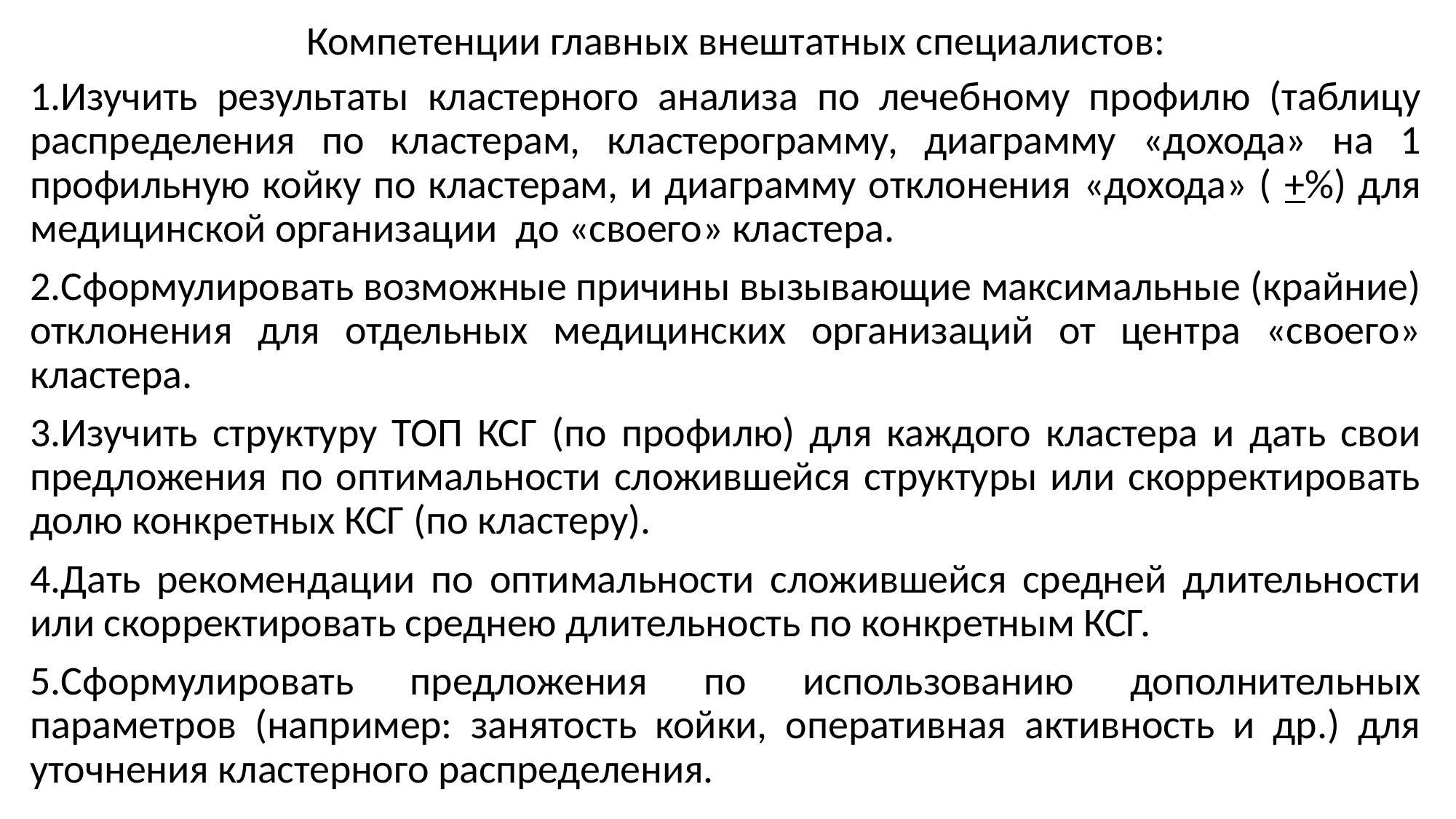

# Компетенции главных внештатных специалистов:
1.Изучить результаты кластерного анализа по лечебному профилю (таблицу распределения по кластерам, кластерограмму, диаграмму «дохода» на 1 профильную койку по кластерам, и диаграмму отклонения «дохода» ( +%) для медицинской организации  до «своего» кластера.
2.Сформулировать возможные причины вызывающие максимальные (крайние) отклонения для отдельных медицинских организаций от центра «своего» кластера.
3.Изучить структуру ТОП КСГ (по профилю) для каждого кластера и дать свои предложения по оптимальности сложившейся структуры или скорректировать долю конкретных КСГ (по кластеру).
4.Дать рекомендации по оптимальности сложившейся средней длительности или скорректировать среднею длительность по конкретным КСГ.
5.Сформулировать предложения по использованию дополнительных параметров (например: занятость койки, оперативная активность и др.) для уточнения кластерного распределения.